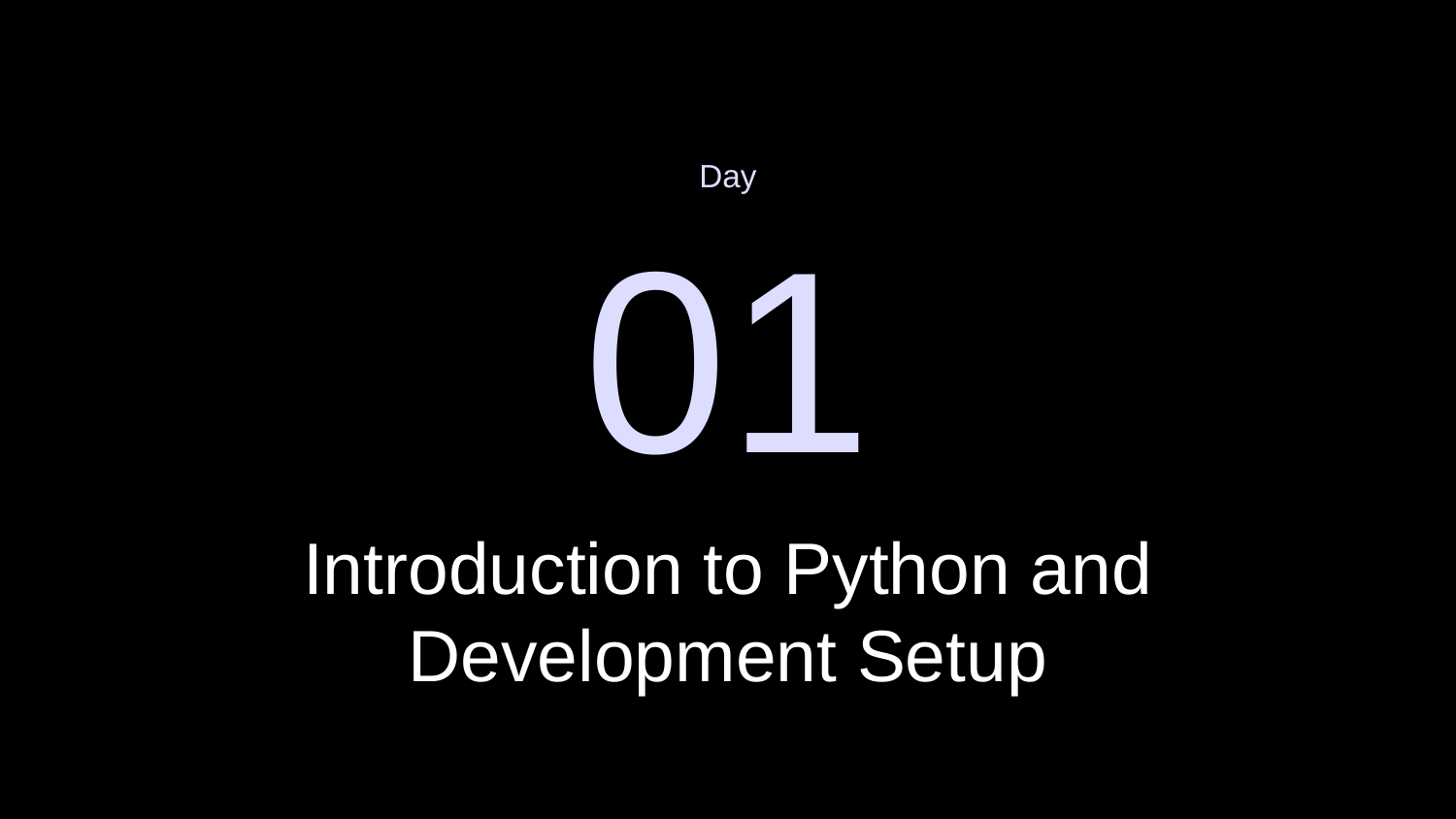

Day
01
# Introduction to Python and Development Setup